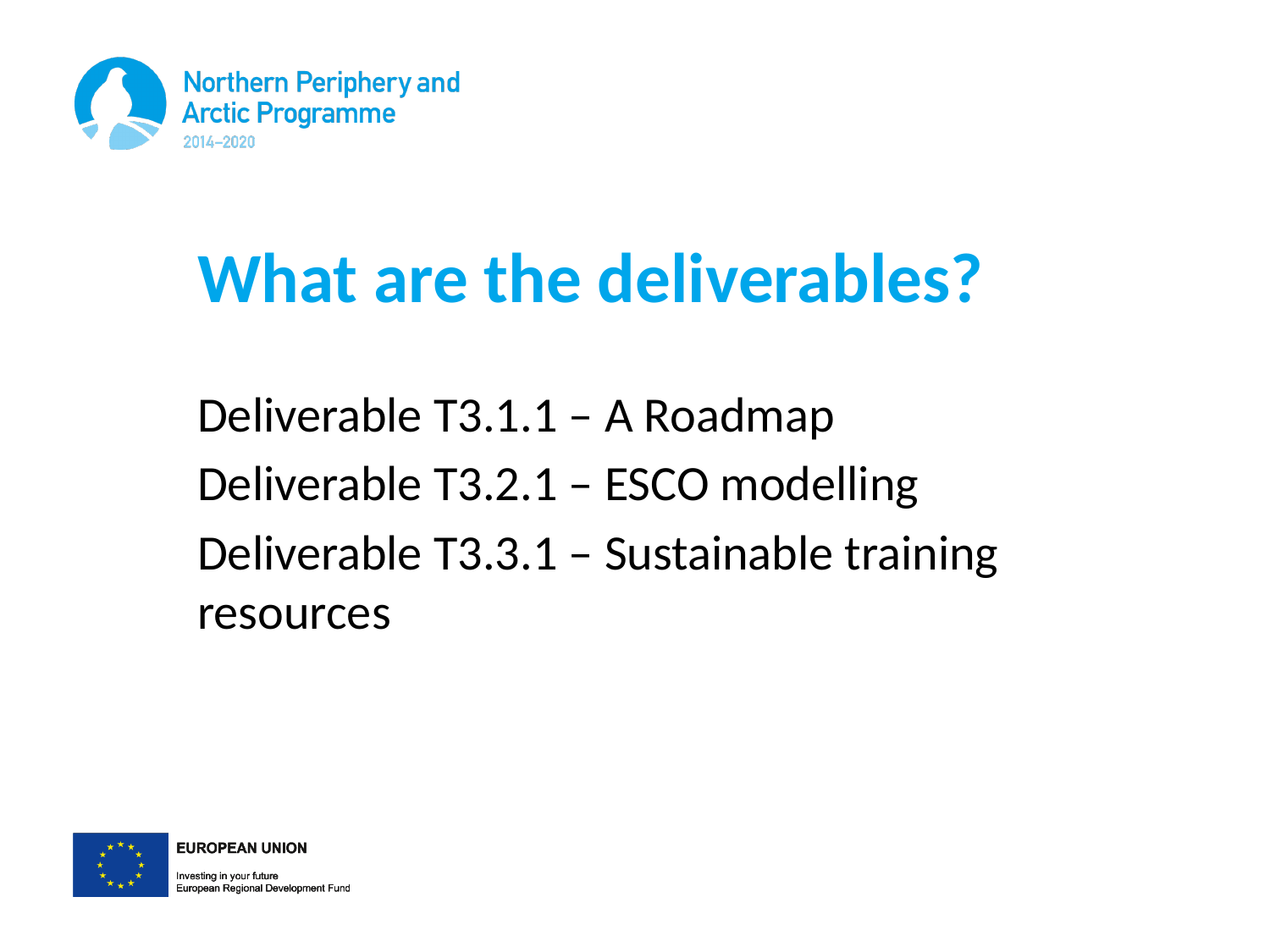

# What are the deliverables?
Deliverable T3.1.1 – A Roadmap
Deliverable T3.2.1 – ESCO modelling
Deliverable T3.3.1 – Sustainable training resources